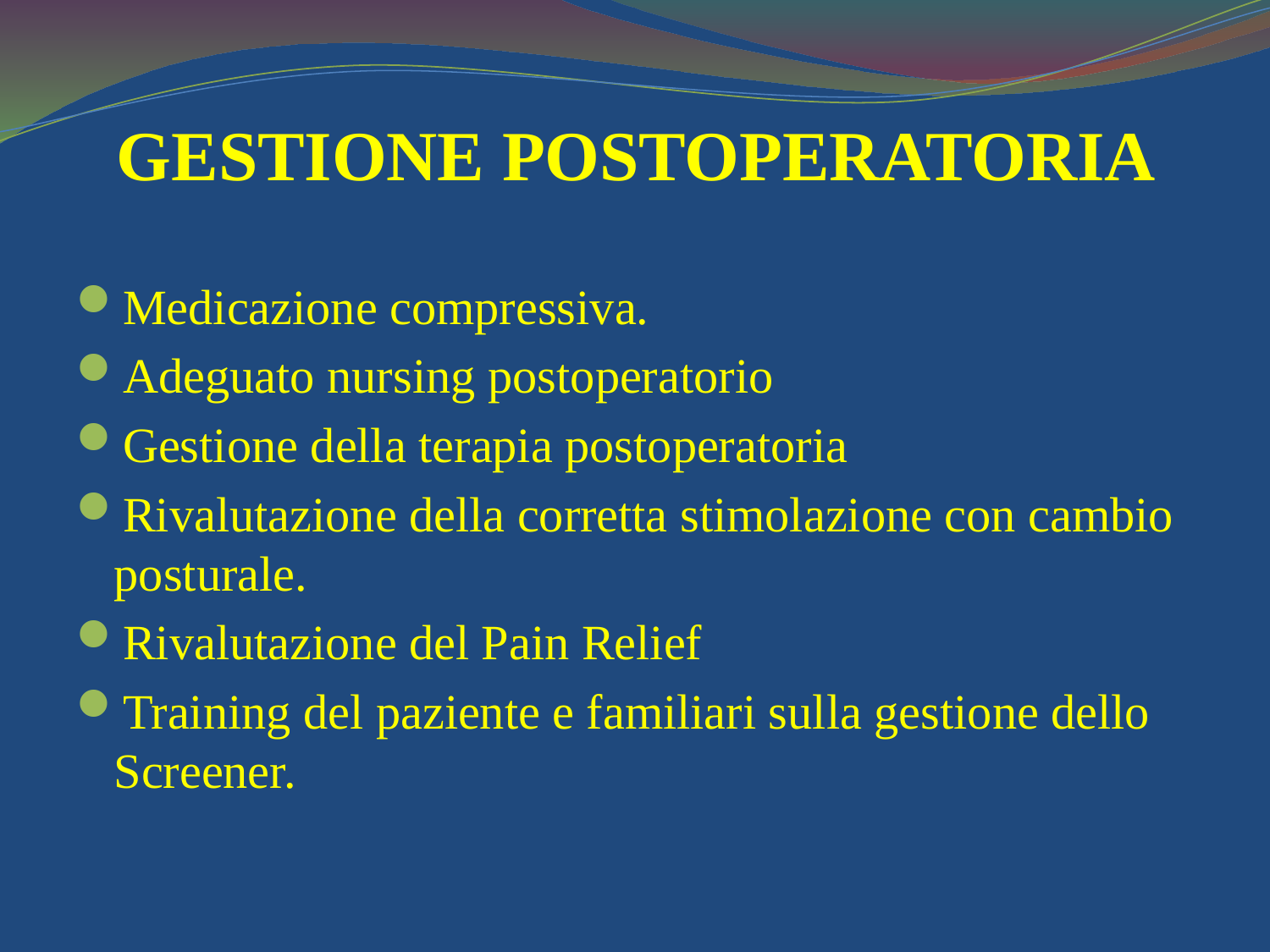

# GESTIONE POSTOPERATORIA
Medicazione compressiva.
Adeguato nursing postoperatorio
Gestione della terapia postoperatoria
Rivalutazione della corretta stimolazione con cambio posturale.
Rivalutazione del Pain Relief
Training del paziente e familiari sulla gestione dello Screener.